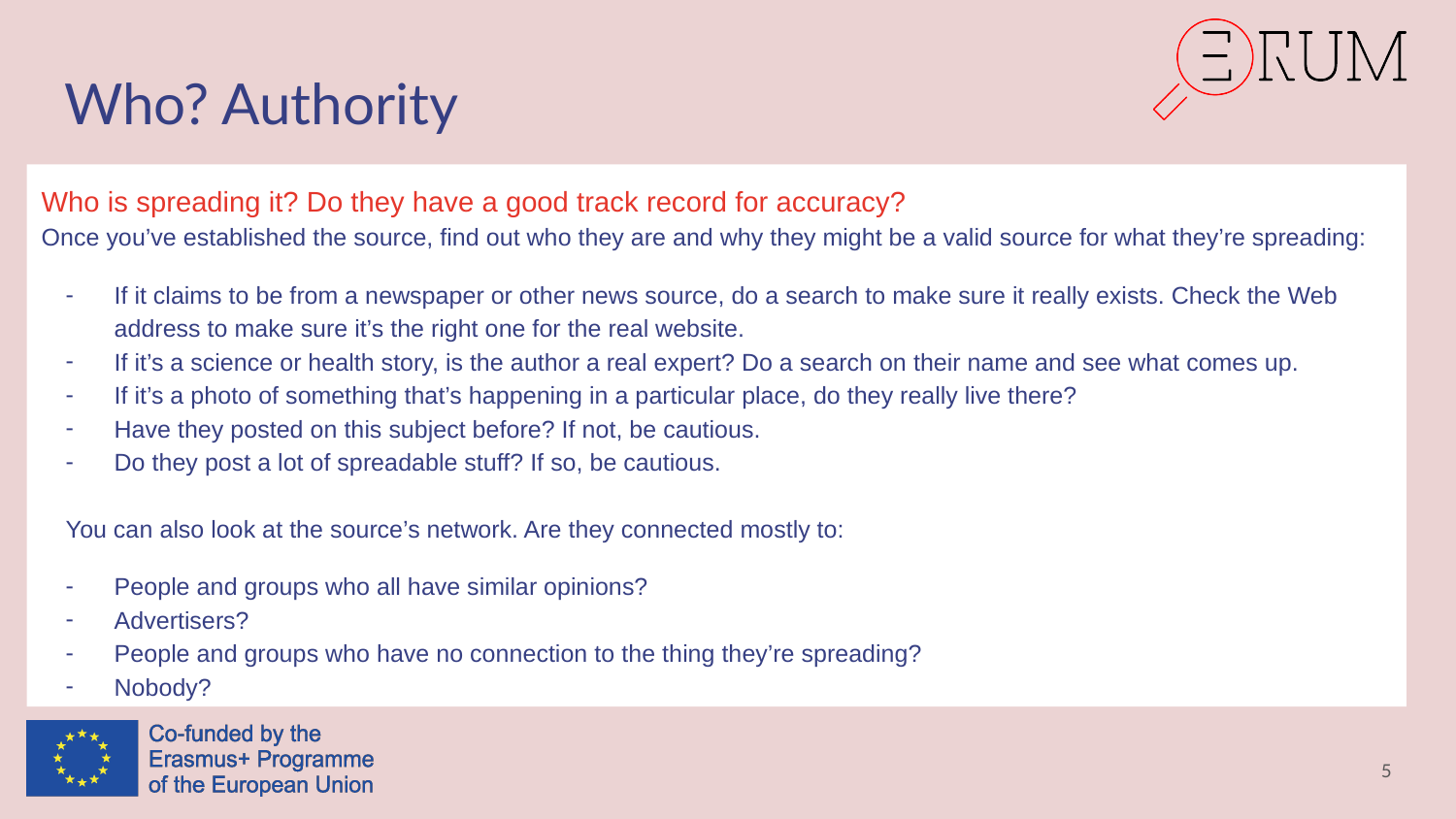

# Who? Authority

Who is spreading it? Do they have a good track record for accuracy?
Once you’ve established the source, find out who they are and why they might be a valid source for what they’re spreading:
If it claims to be from a newspaper or other news source, do a search to make sure it really exists. Check the Web address to make sure it’s the right one for the real website.
If it’s a science or health story, is the author a real expert? Do a search on their name and see what comes up.
If it’s a photo of something that’s happening in a particular place, do they really live there?
Have they posted on this subject before? If not, be cautious.
Do they post a lot of spreadable stuff? If so, be cautious.
You can also look at the source’s network. Are they connected mostly to:
People and groups who all have similar opinions?
Advertisers?
People and groups who have no connection to the thing they’re spreading?
Nobody?

5